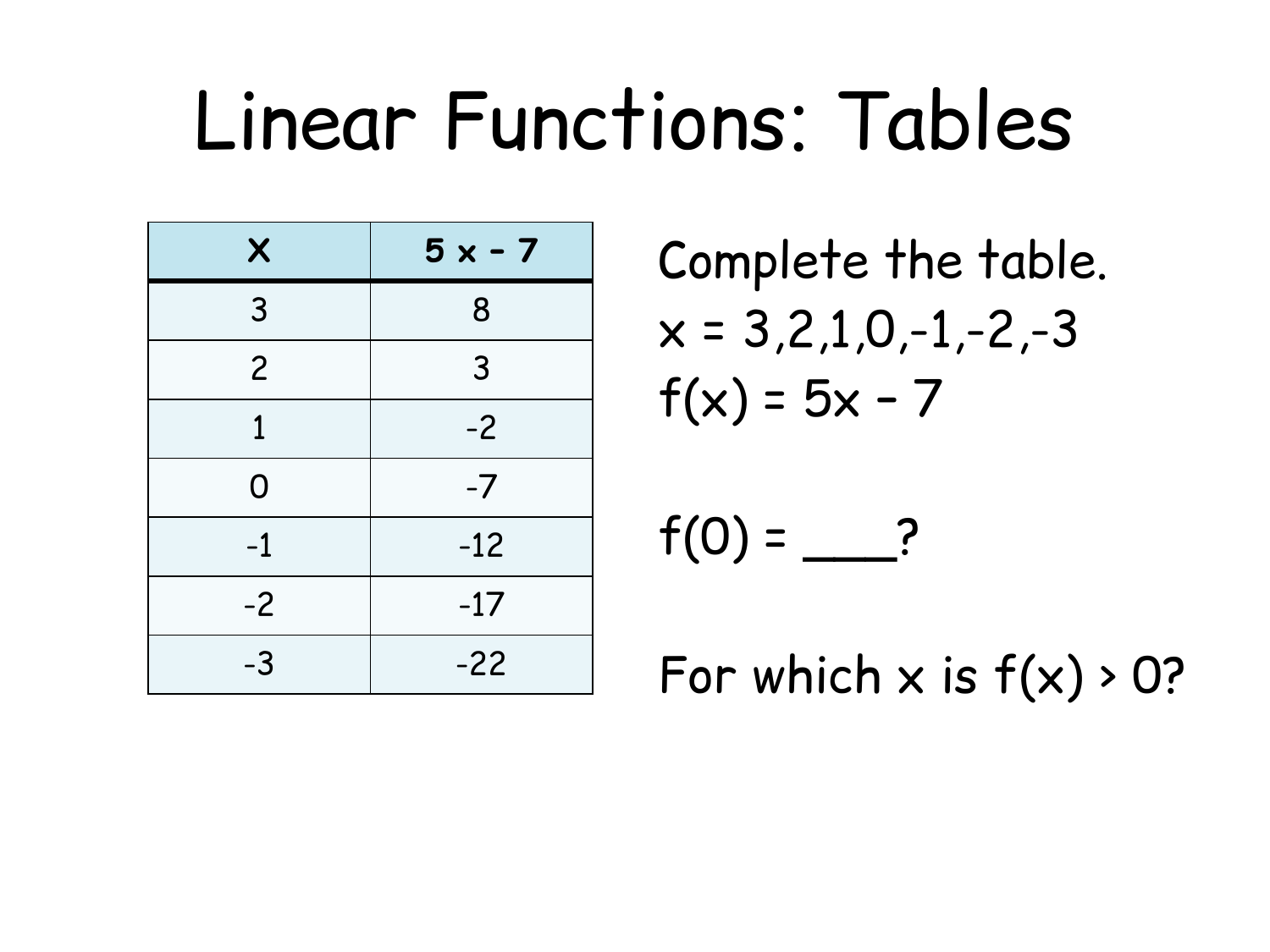

Linear Functions: Tables
 x    f(x)=5x-7
3                8
2                3
1               -2
0               -7
-1              -12
-2              -17
-3              -22
| X | 5 x – 7 |
| --- | --- |
| 3 | 8 |
| 2 | 3 |
| 1 | -2 |
| 0 | -7 |
| -1 | -12 |
| -2 | -17 |
| -3 | -22 |
Complete the table.
x = 3,2,1,0,-1,-2,-3
f(x) = 5x – 7

f(0) = ___?

For which x is f(x) > 0?